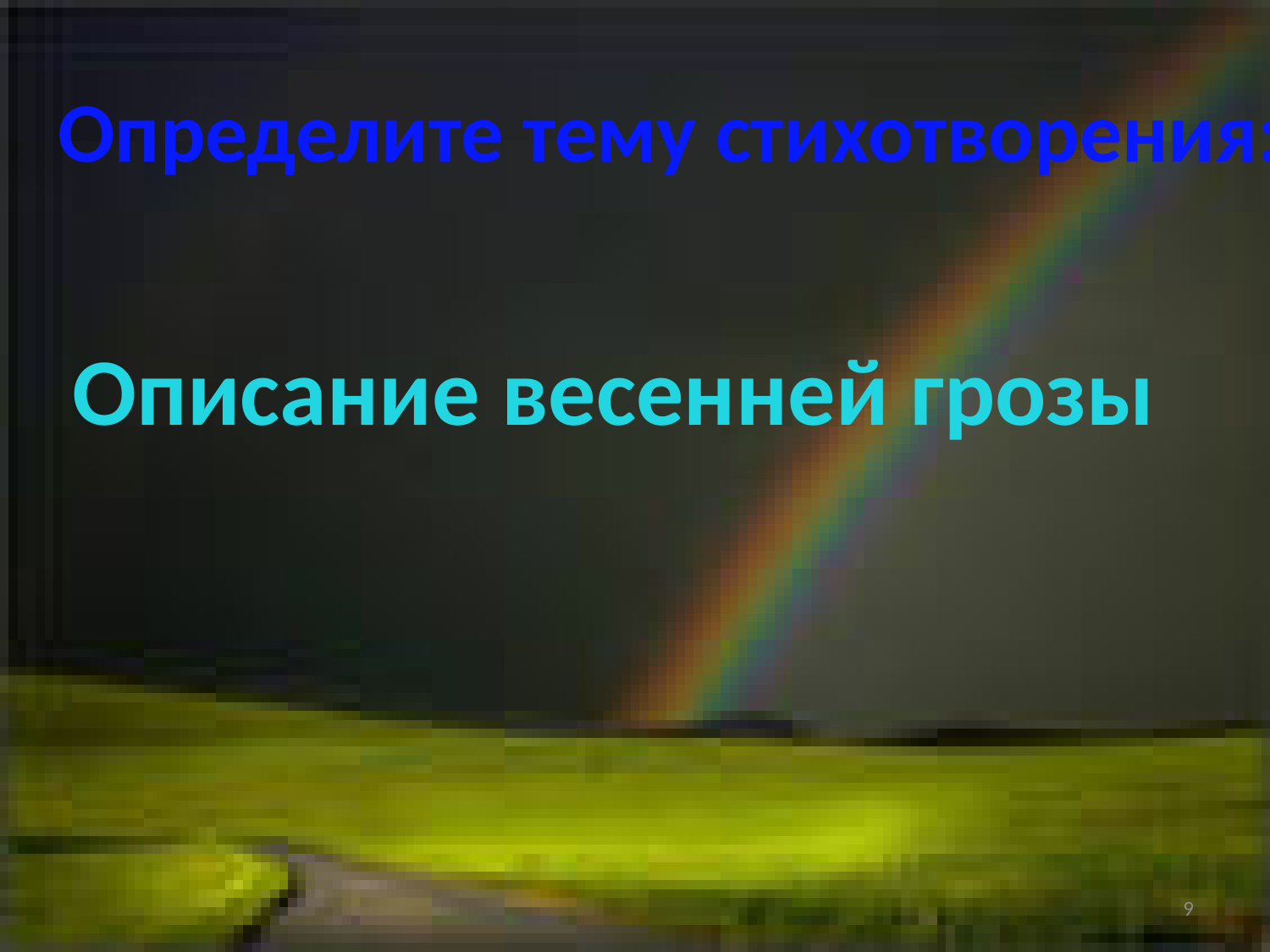

# Определите тему стихотворения:
Описание весенней грозы
9